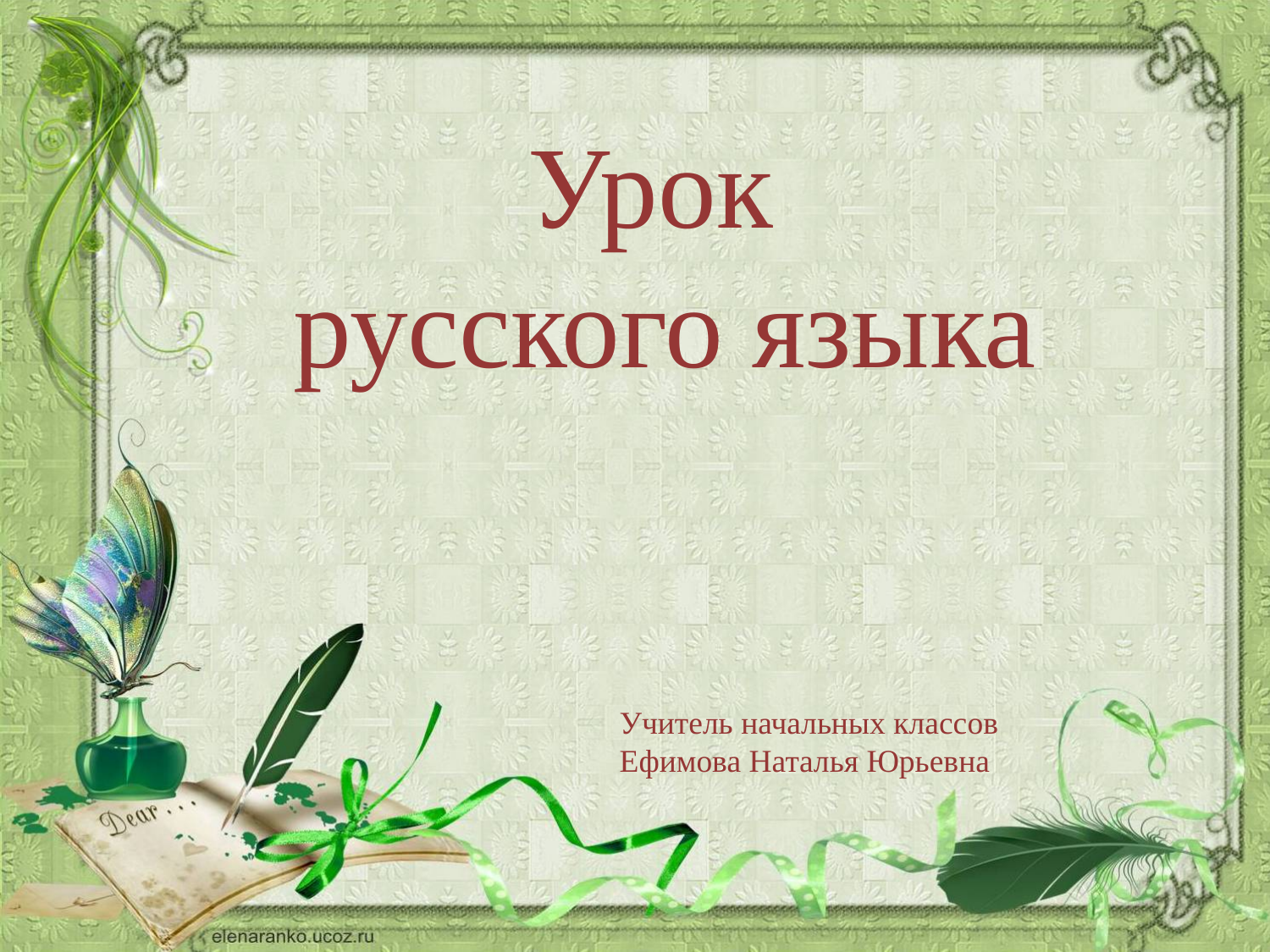

Урок
русского языка
Учитель начальных классов
Ефимова Наталья Юрьевна